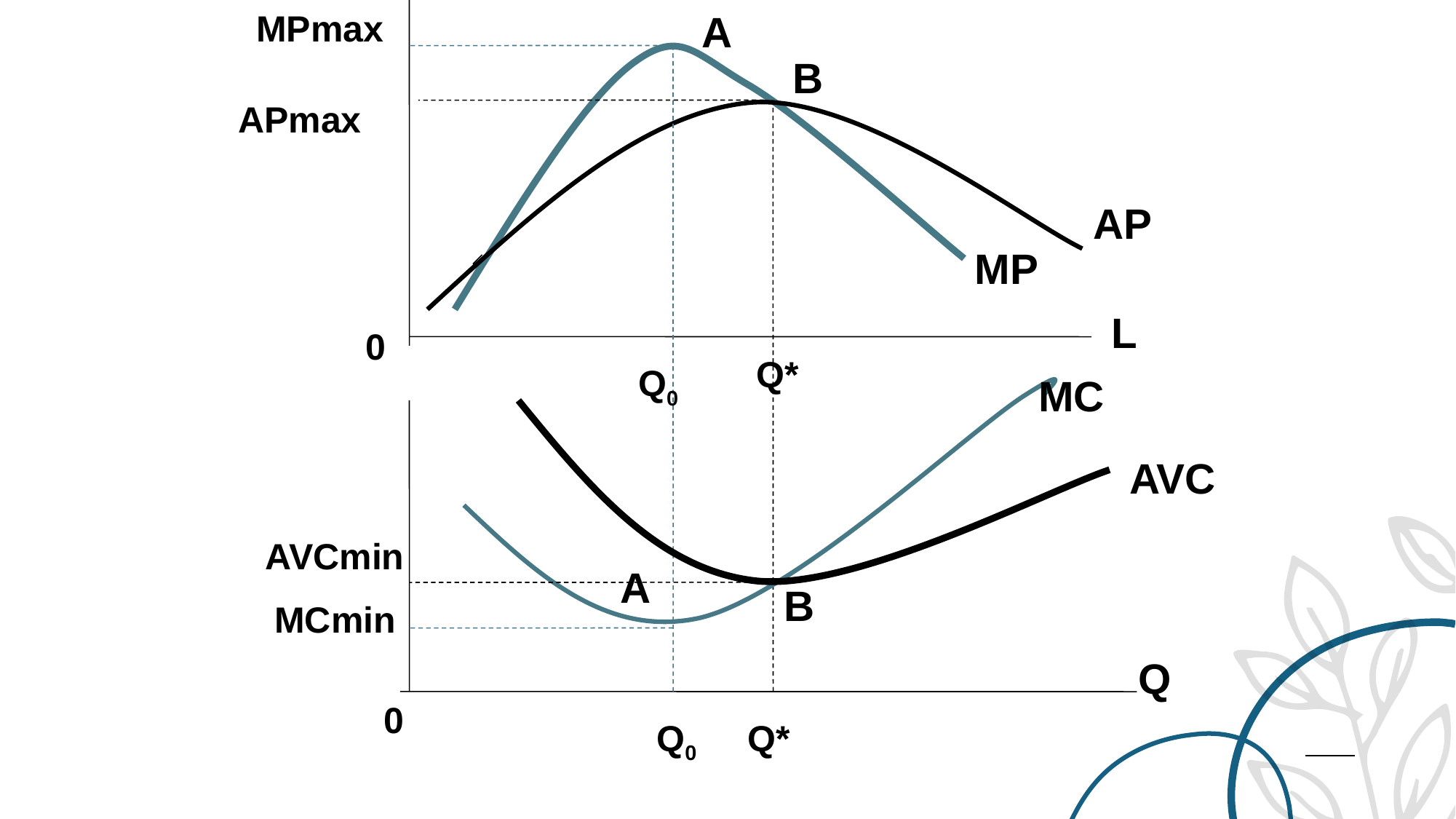

MPmax

A

B
APmax

AP
MP

L
0

Q*
Q0

MC

AVC
AVCmin
A
B

MCmin

Q
0

Q0
Q*